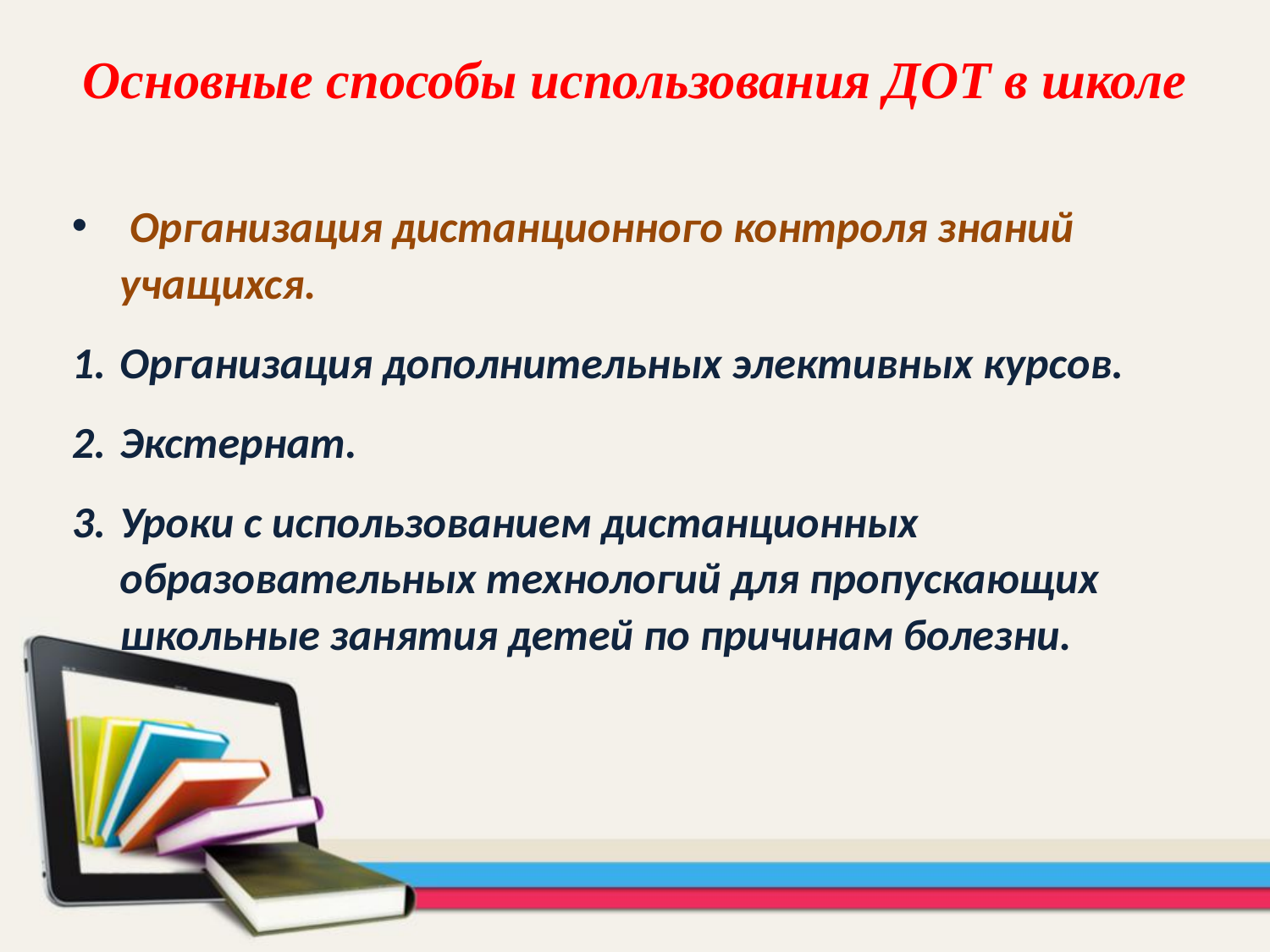

# Основные способы использования ДОТ в школе
 Организация дистанционного контроля знаний учащихся.
Организация дополнительных элективных курсов.
Экстернат.
Уроки с использованием дистанционных образовательных технологий для пропускающих школьные занятия детей по причинам болезни.